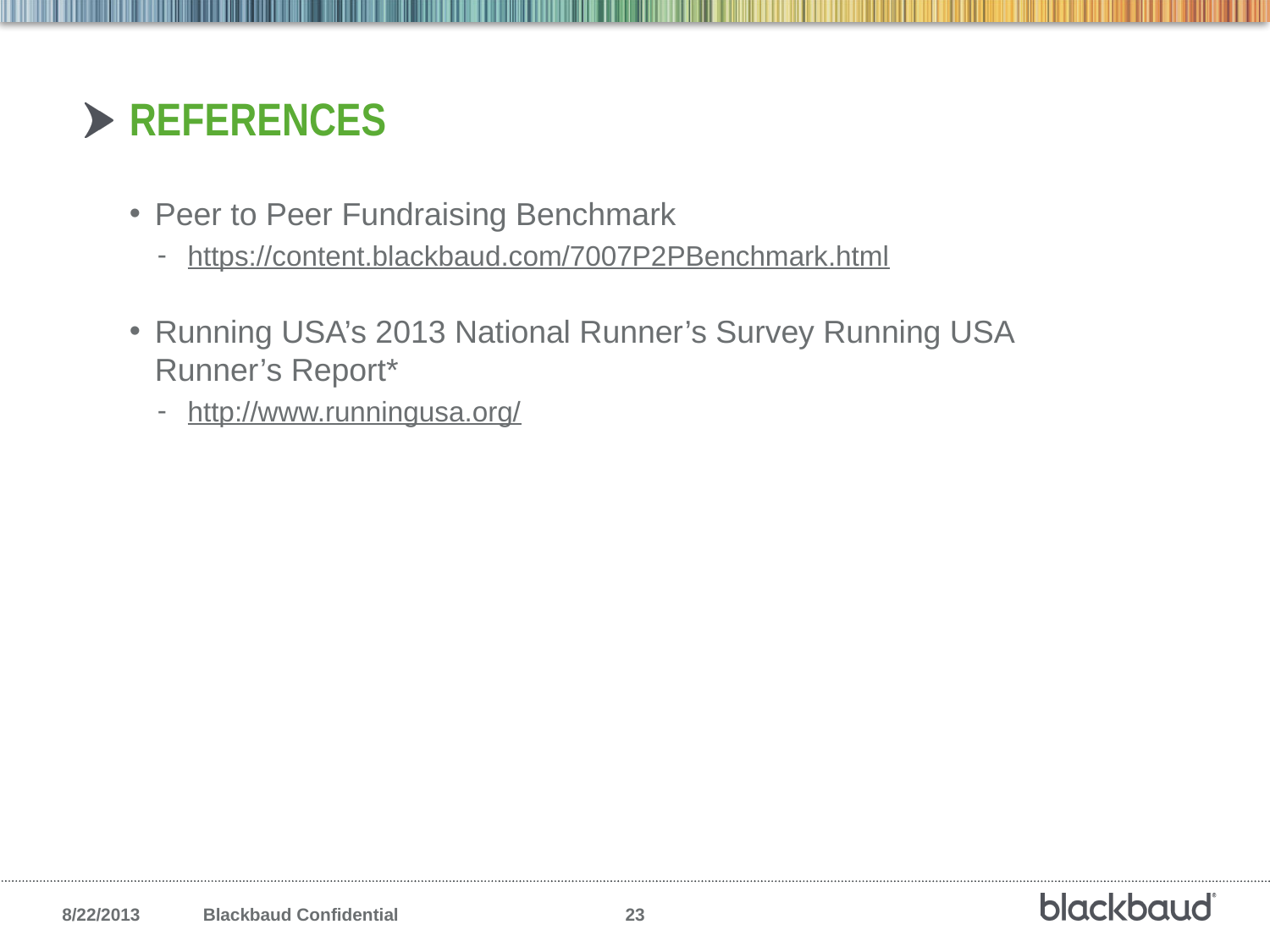

# References
Peer to Peer Fundraising Benchmark
https://content.blackbaud.com/7007P2PBenchmark.html
Running USA’s 2013 National Runner’s Survey Running USA Runner’s Report*
http://www.runningusa.org/